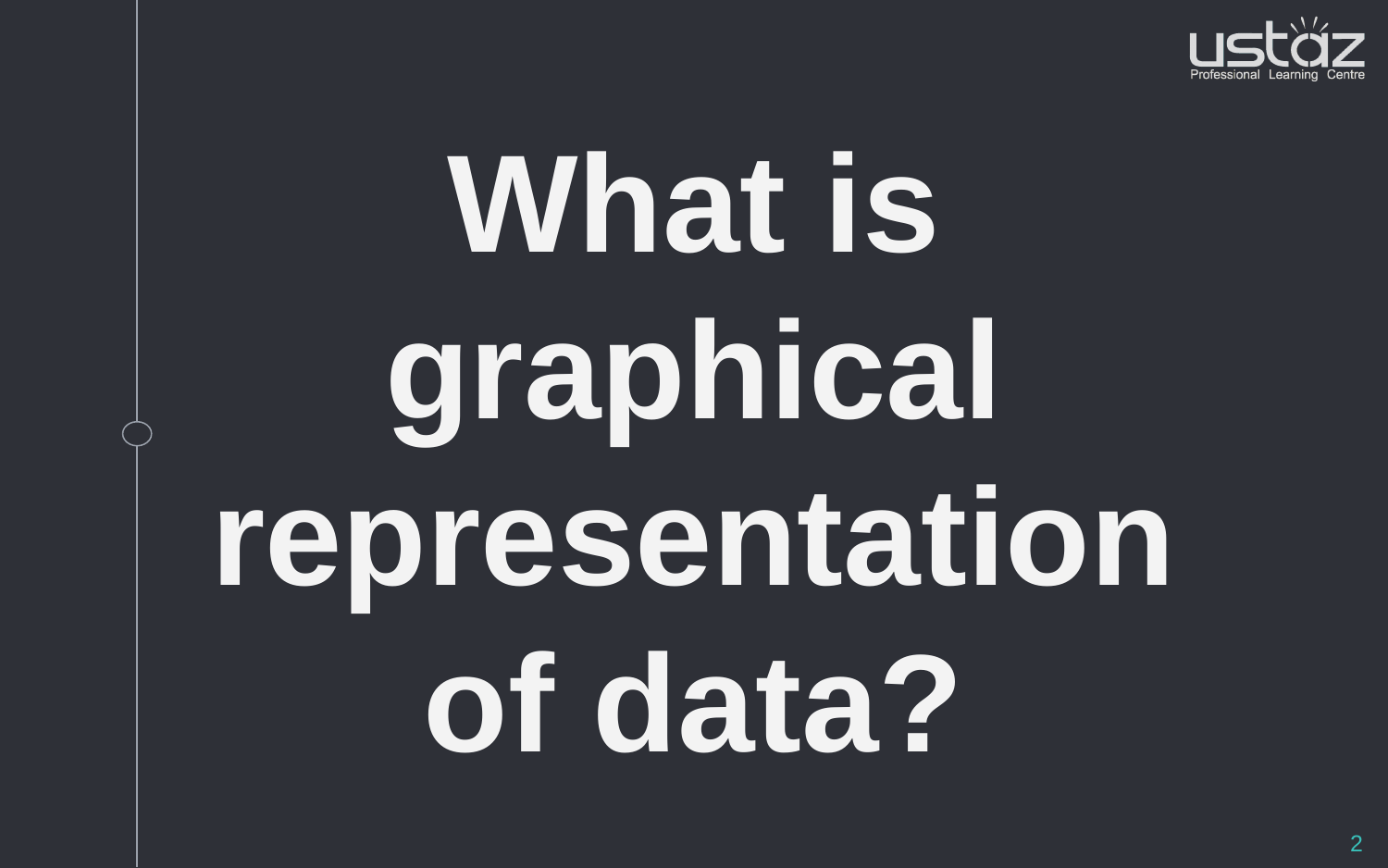

What is graphical representation of data?

2